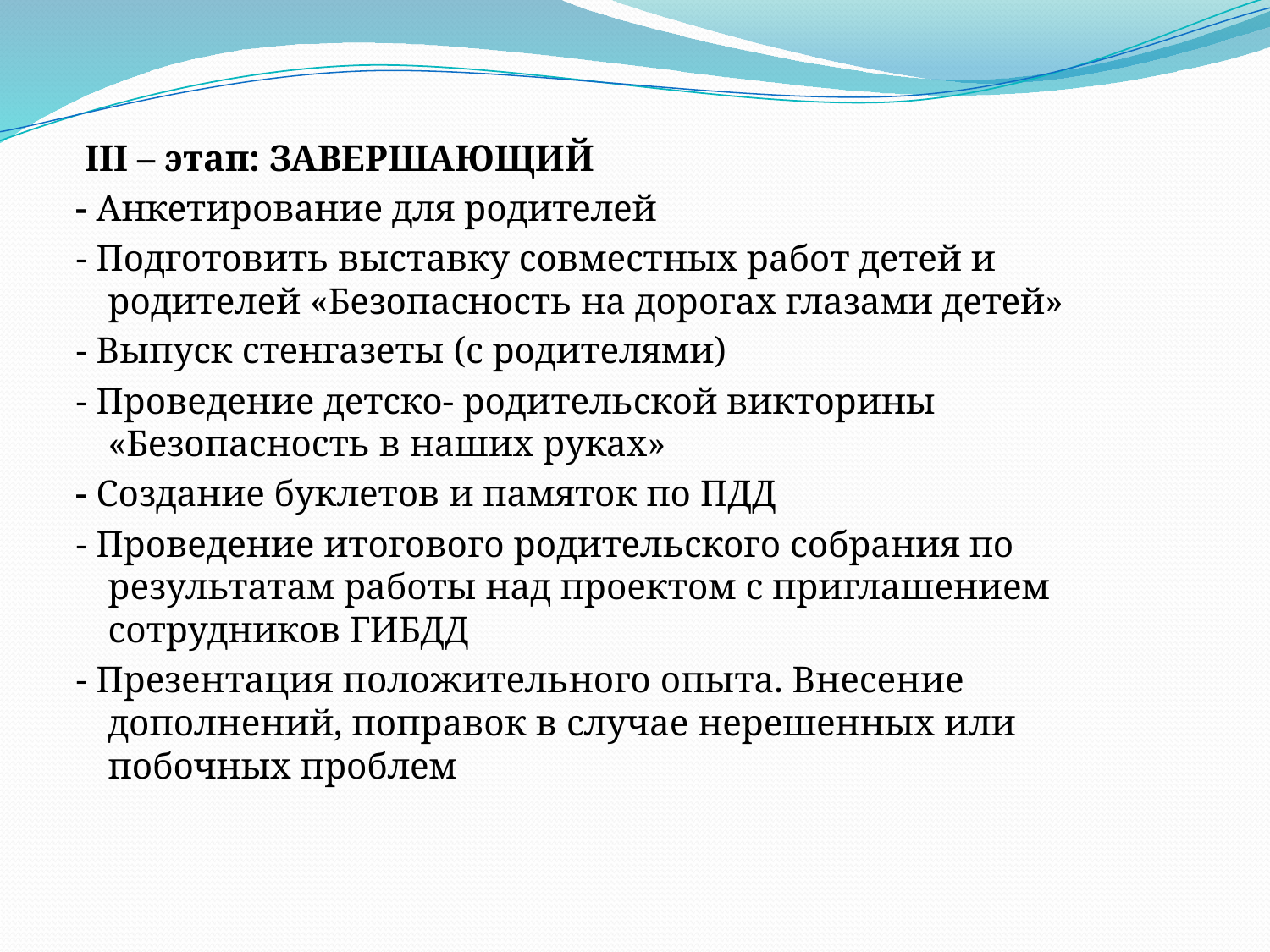

III – этап: ЗАВЕРШАЮЩИЙ
- Анкетирование для родителей
- Подготовить выставку совместных работ детей и родителей «Безопасность на дорогах глазами детей»
- Выпуск стенгазеты (с родителями)
- Проведение детско- родительской викторины «Безопасность в наших руках»
- Создание буклетов и памяток по ПДД
- Проведение итогового родительского собрания по результатам работы над проектом с приглашением сотрудников ГИБДД
- Презентация положительного опыта. Внесение дополнений, поправок в случае нерешенных или побочных проблем